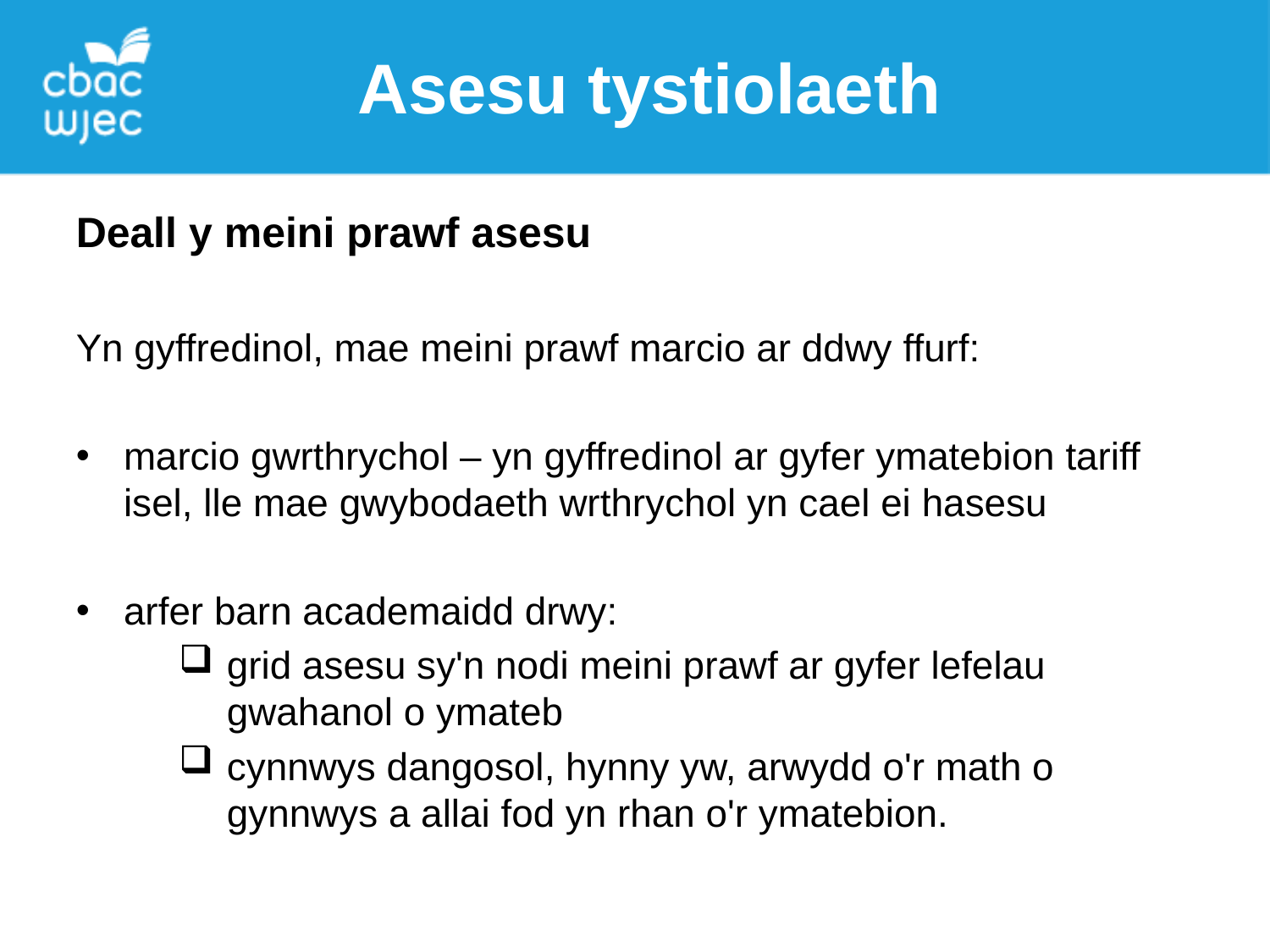

Asesu tystiolaeth
Deall y meini prawf asesu

Yn gyffredinol, mae meini prawf marcio ar ddwy ffurf:

marcio gwrthrychol – yn gyffredinol ar gyfer ymatebion tariff isel, lle mae gwybodaeth wrthrychol yn cael ei hasesu

arfer barn academaidd drwy:
grid asesu sy'n nodi meini prawf ar gyfer lefelau gwahanol o ymateb
cynnwys dangosol, hynny yw, arwydd o'r math o gynnwys a allai fod yn rhan o'r ymatebion.